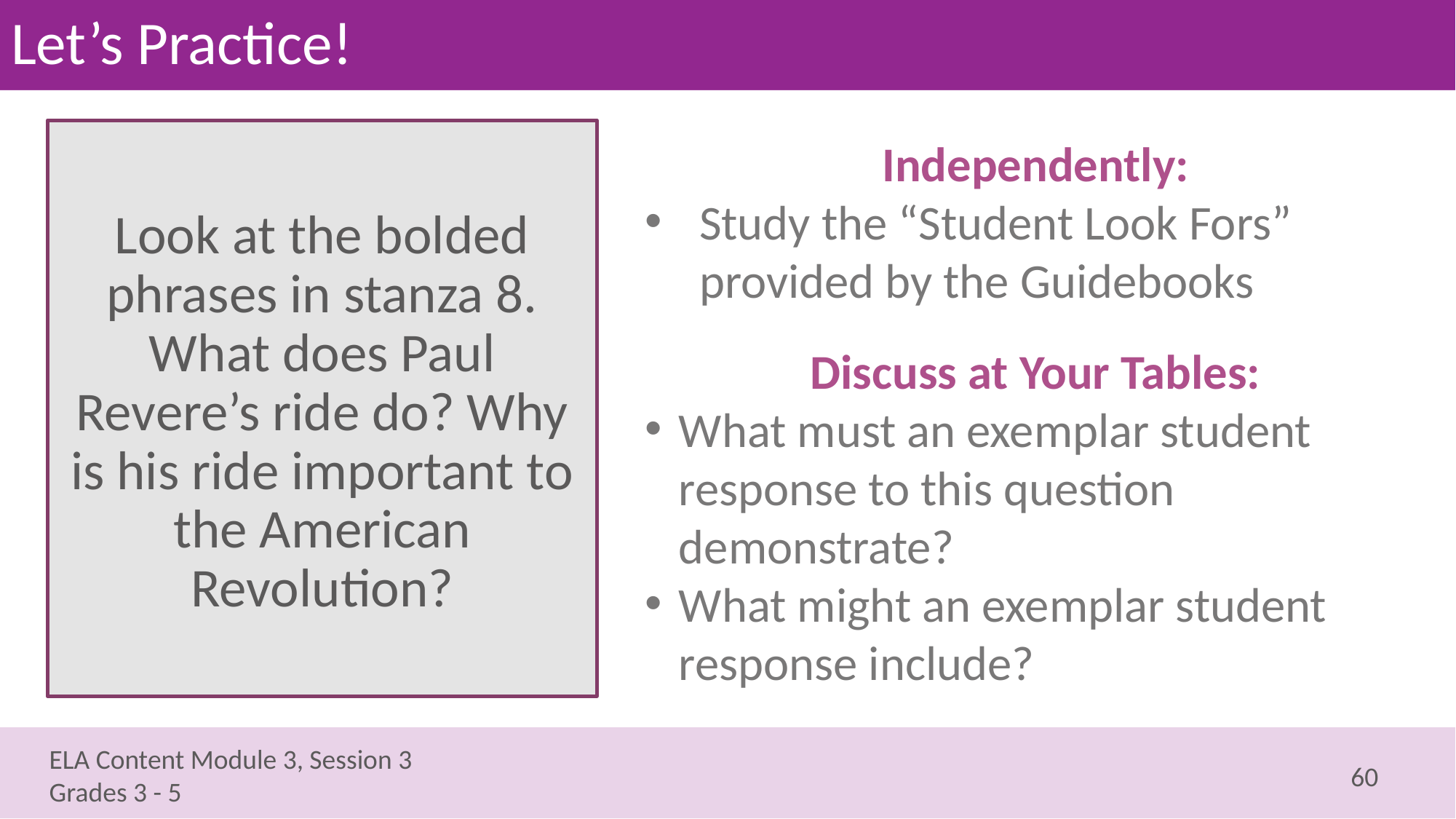

# Let’s Practice!

Look at the bolded phrases in stanza 8. What does Paul Revere’s ride do? Why is his ride important to the American Revolution?

Independently:
Study the “Student Look Fors” provided by the Guidebooks

Discuss at Your Tables:
What must an exemplar student response to this question demonstrate?
What might an exemplar student response include?

60